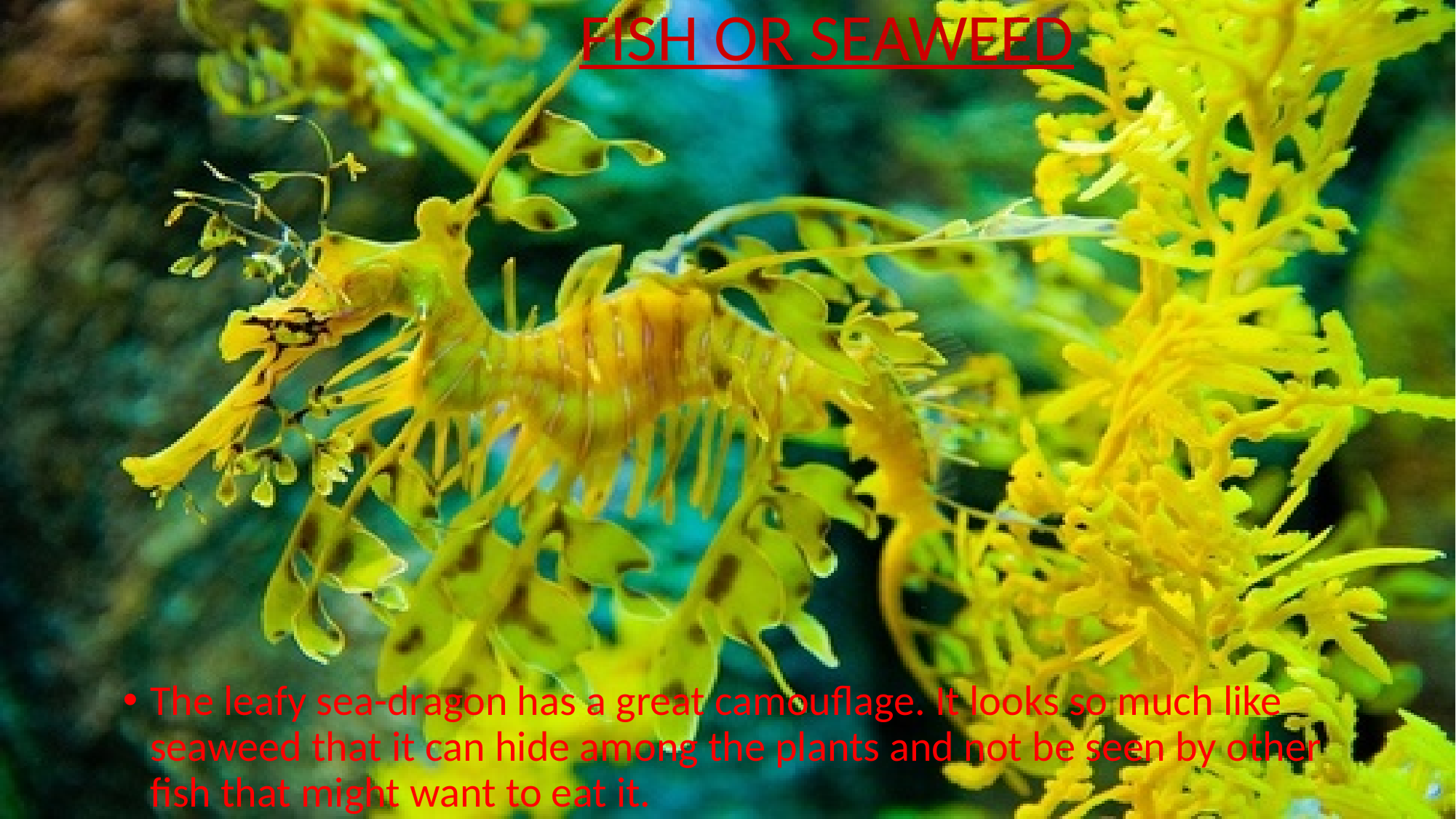

# FISH OR SEAWEED
The leafy sea-dragon has a great camouflage. It looks so much like seaweed that it can hide among the plants and not be seen by other fish that might want to eat it.